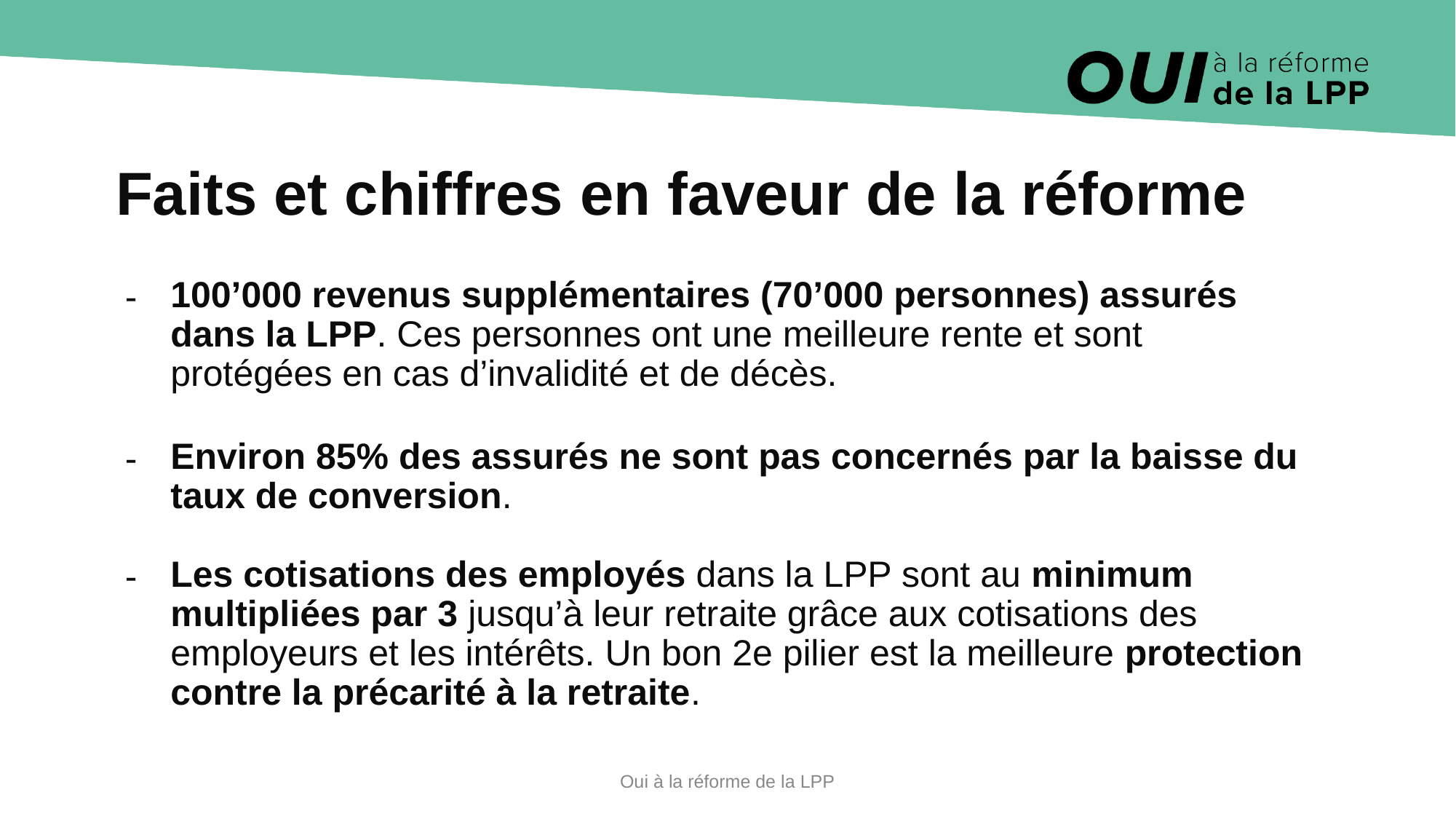

# Faits et chiffres en faveur de la réforme
100’000 revenus supplémentaires (70’000 personnes) assurés dans la LPP. Ces personnes ont une meilleure rente et sont protégées en cas d’invalidité et de décès.
Environ 85% des assurés ne sont pas concernés par la baisse du taux de conversion.

Les cotisations des employés dans la LPP sont au minimum multipliées par 3 jusqu’à leur retraite grâce aux cotisations des employeurs et les intérêts. Un bon 2e pilier est la meilleure protection contre la précarité à la retraite.
Oui à la réforme de la LPP
Ja zur BVG-Reform
12